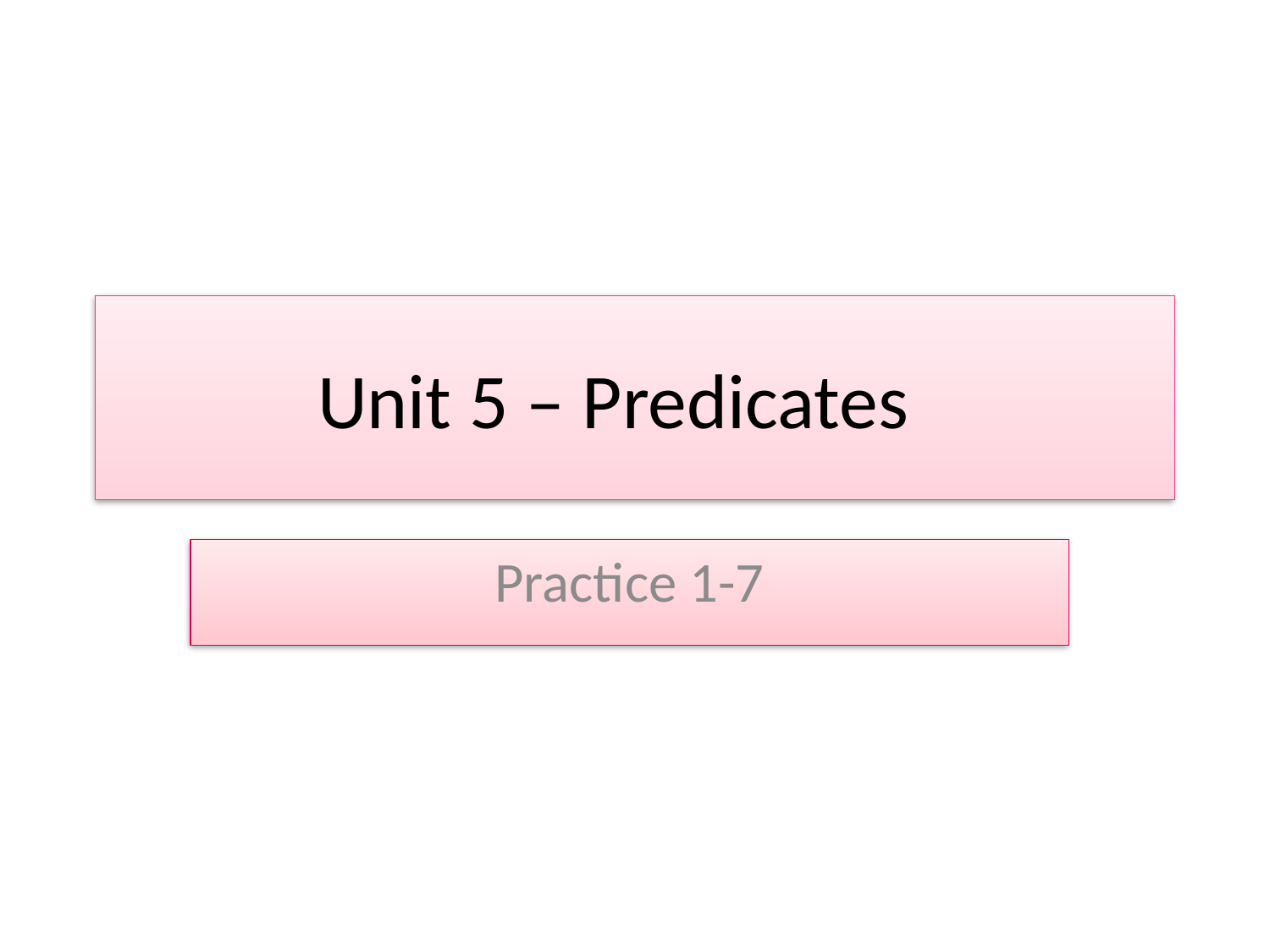

# Unit 5 – Predicates
Practice 1-7